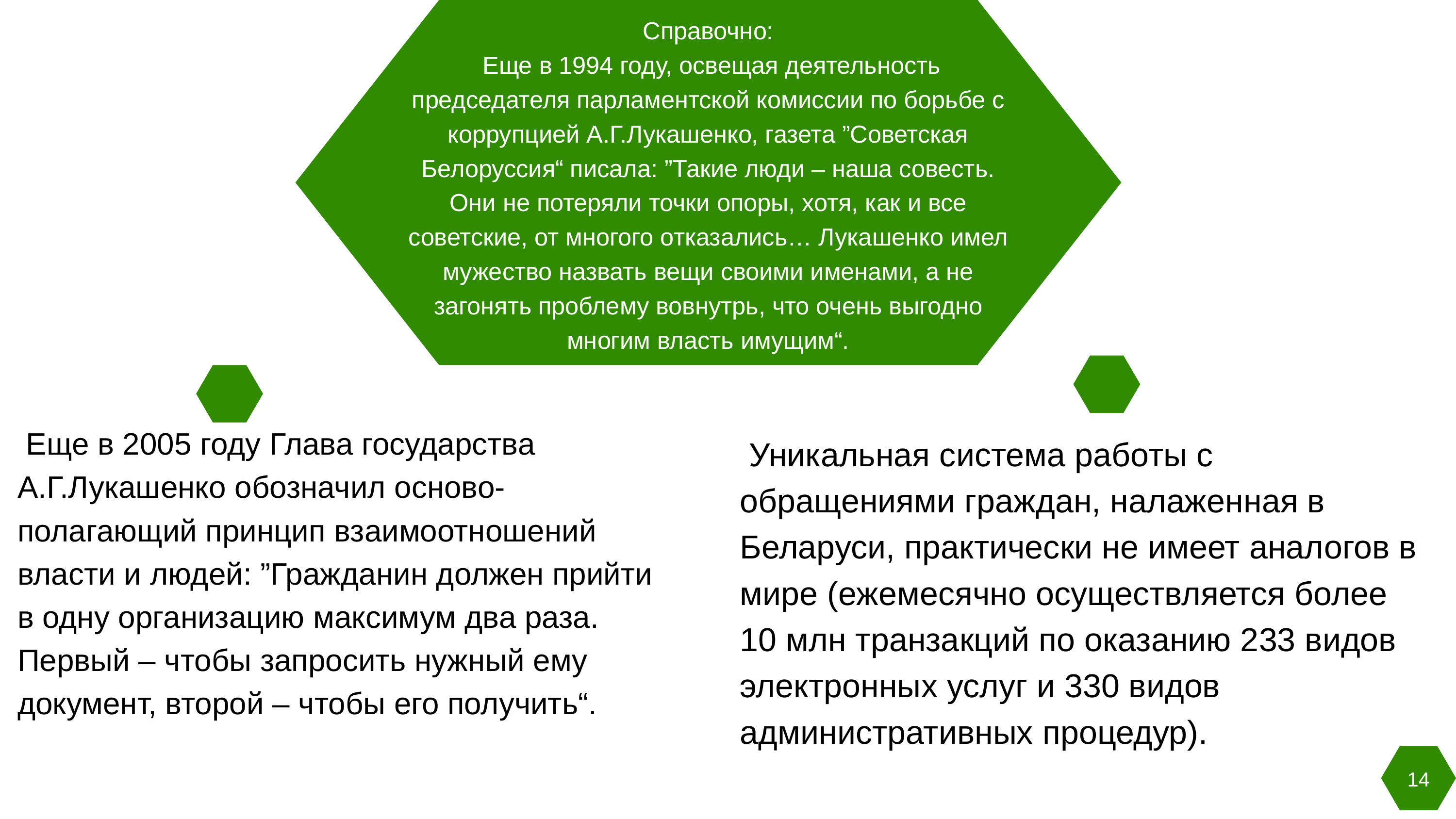

Справочно:
 Еще в 1994 году, освещая деятельность председателя парламентской комиссии по борьбе с коррупцией А.Г.Лукашенко, газета ”Советская Белоруссия“ писала: ”Такие люди – наша совесть. Они не потеряли точки опоры, хотя, как и все советские, от многого отказались… Лукашенко имел мужество назвать вещи своими именами, а не загонять проблему вовнутрь, что очень выгодно многим власть имущим“.

 Еще в 2005 году Глава государства А.Г.Лукашенко обозначил осново-полагающий принцип взаимоотношений власти и людей: ”Гражданин должен прийти в одну организацию максимум два раза. Первый – чтобы запросить нужный ему документ, второй – чтобы его получить“.

 Уникальная система работы с обращениями граждан, налаженная в Беларуси, практически не имеет аналогов в мире (ежемесячно осуществляется более 10 млн транзакций по оказанию 233 видов электронных услуг и 330 видов административных процедур).

14